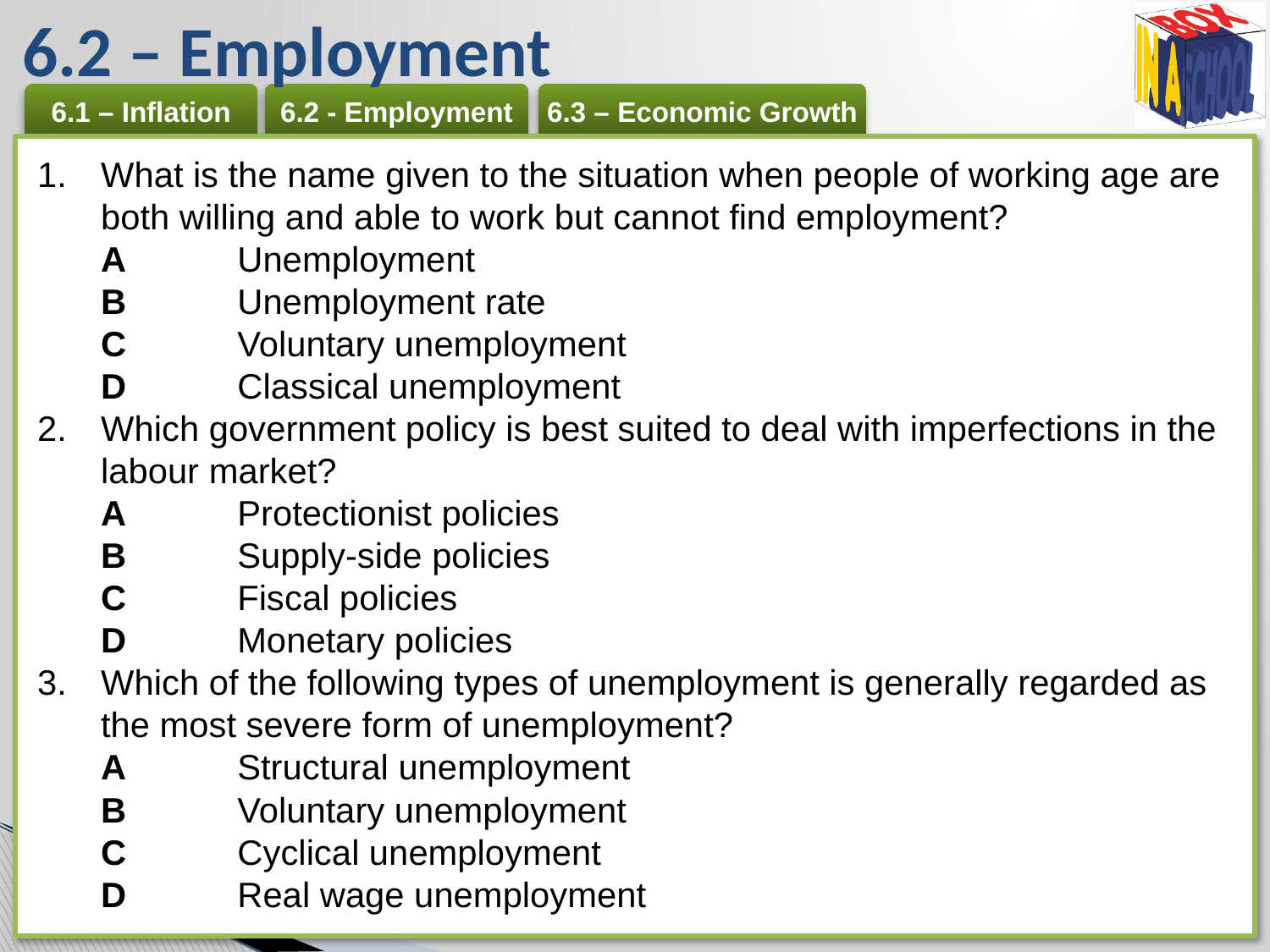

# 6.2 – Employment
What is the name given to the situation when people of working age are both willing and able to work but cannot find employment?
A 	Unemployment
B 	Unemployment rate
C 	Voluntary unemployment
D 	Classical unemployment
Which government policy is best suited to deal with imperfections in the labour market?
A 	Protectionist policies
B 	Supply-side policies
C 	Fiscal policies
D 	Monetary policies
Which of the following types of unemployment is generally regarded as the most severe form of unemployment?
A 	Structural unemployment
B 	Voluntary unemployment
C 	Cyclical unemployment
D 	Real wage unemployment